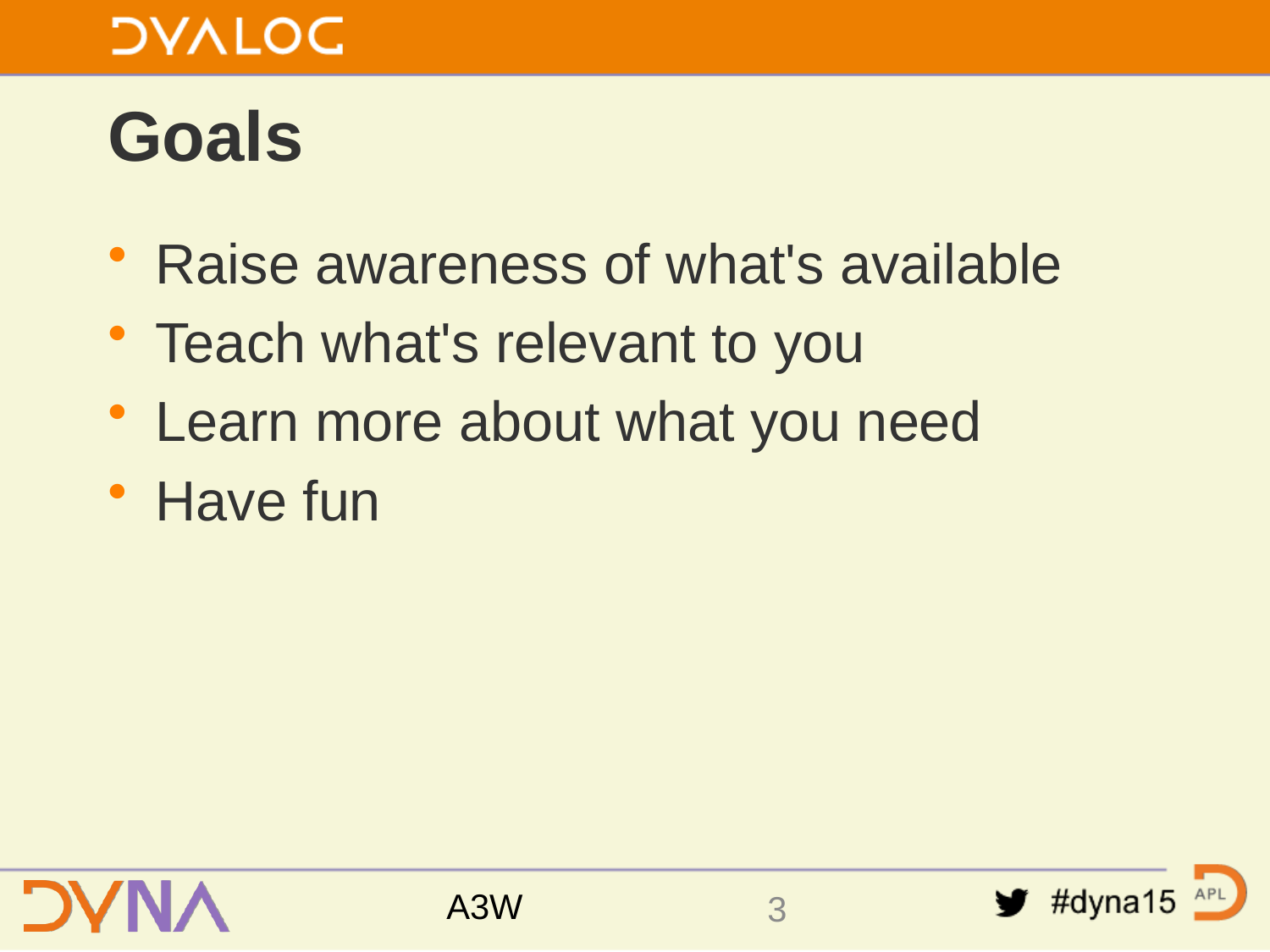

# Goals
Raise awareness of what's available
Teach what's relevant to you
Learn more about what you need
Have fun
3
A3W